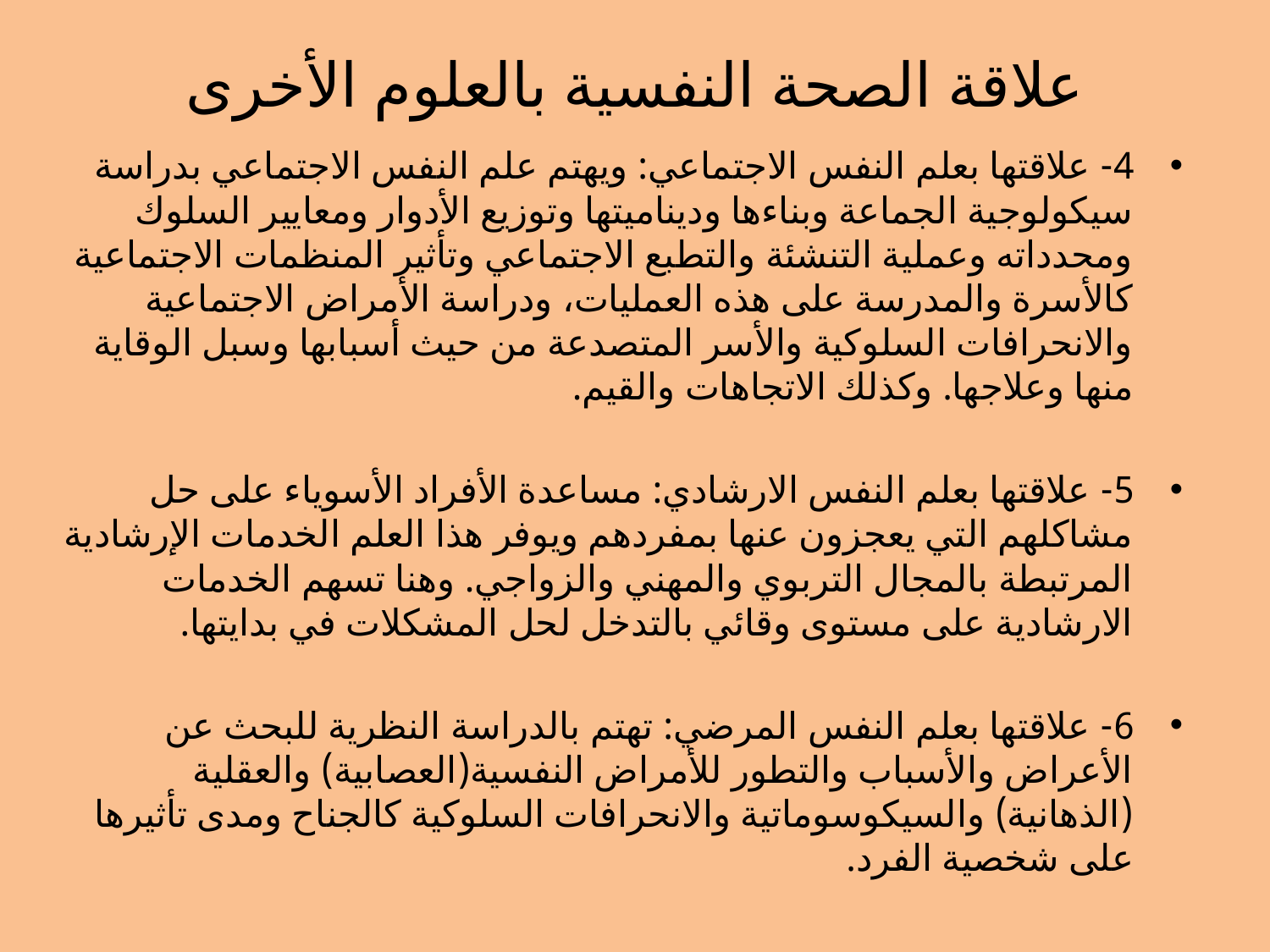

# علاقة الصحة النفسية بالعلوم الأخرى
4- علاقتها بعلم النفس الاجتماعي: ويهتم علم النفس الاجتماعي بدراسة سيكولوجية الجماعة وبناءها وديناميتها وتوزيع الأدوار ومعايير السلوك ومحدداته وعملية التنشئة والتطبع الاجتماعي وتأثير المنظمات الاجتماعية كالأسرة والمدرسة على هذه العمليات، ودراسة الأمراض الاجتماعية والانحرافات السلوكية والأسر المتصدعة من حيث أسبابها وسبل الوقاية منها وعلاجها. وكذلك الاتجاهات والقيم.

5- علاقتها بعلم النفس الارشادي: مساعدة الأفراد الأسوياء على حل مشاكلهم التي يعجزون عنها بمفردهم ويوفر هذا العلم الخدمات الإرشادية المرتبطة بالمجال التربوي والمهني والزواجي. وهنا تسهم الخدمات الارشادية على مستوى وقائي بالتدخل لحل المشكلات في بدايتها.

6- علاقتها بعلم النفس المرضي: تهتم بالدراسة النظرية للبحث عن الأعراض والأسباب والتطور للأمراض النفسية(العصابية) والعقلية (الذهانية) والسيكوسوماتية والانحرافات السلوكية كالجناح ومدى تأثيرها على شخصية الفرد.